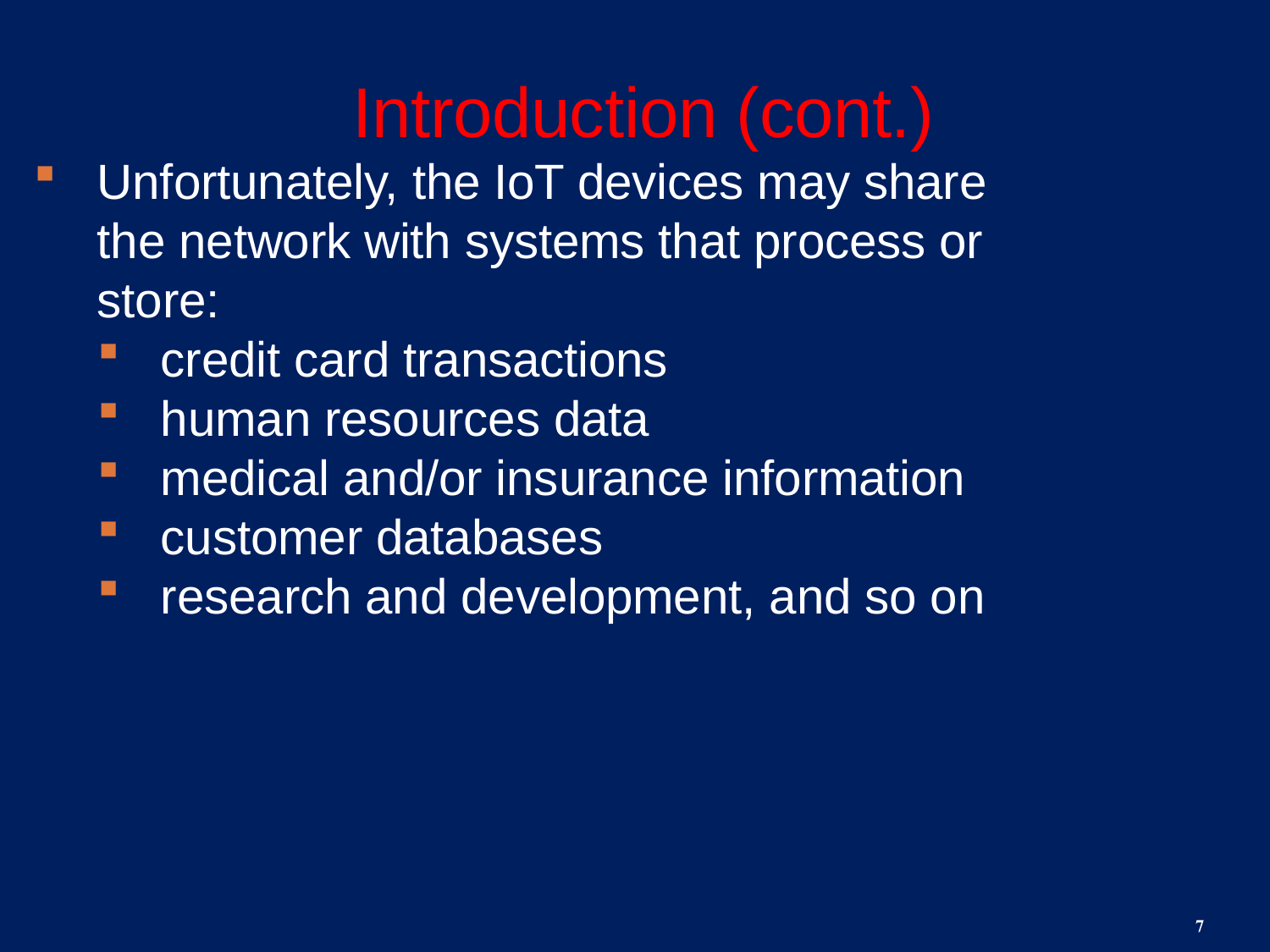

# Introduction (cont.)
Unfortunately, the IoT devices may share the network with systems that process or store:
credit card transactions
human resources data
medical and/or insurance information
customer databases
research and development, and so on